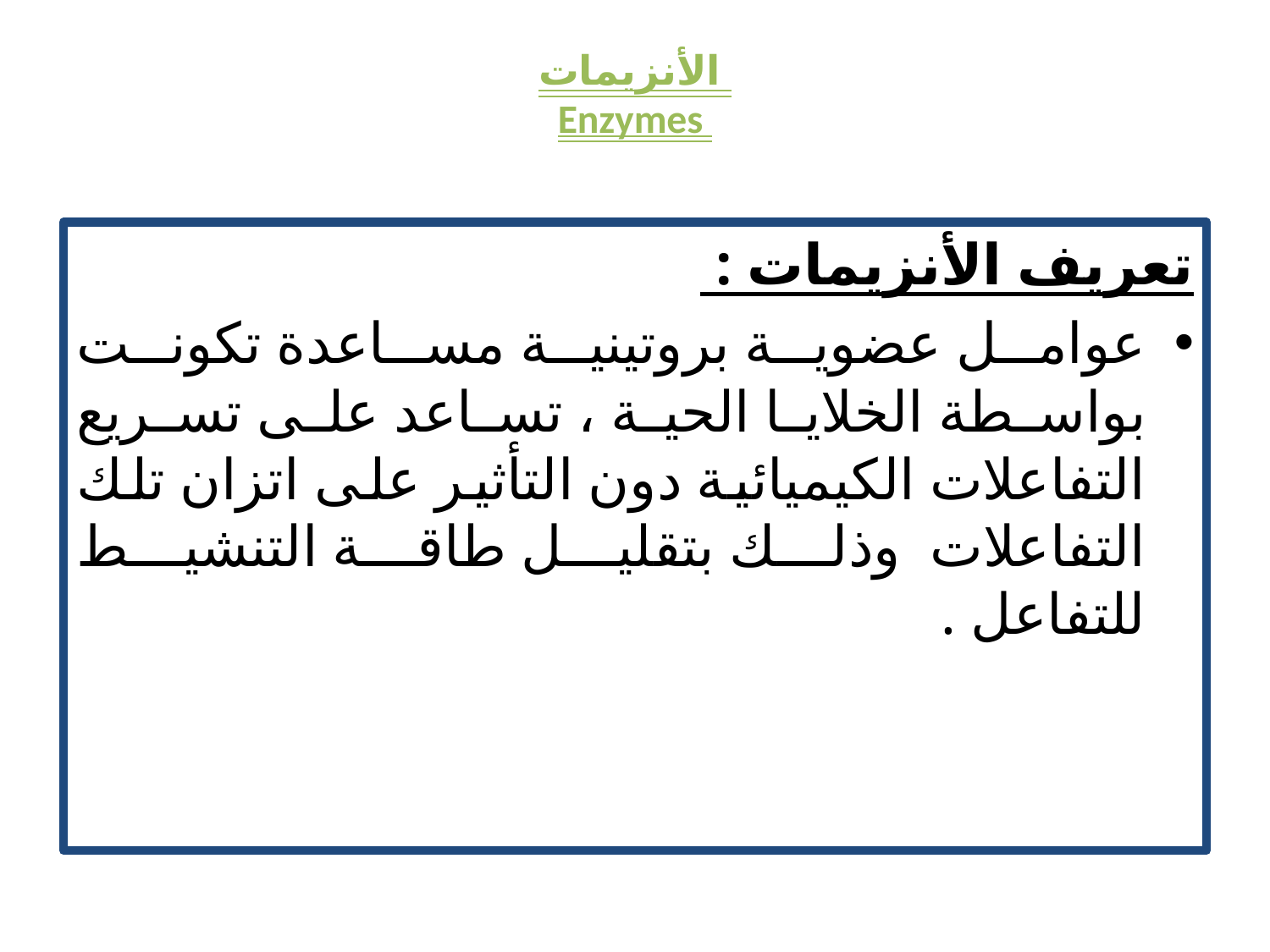

# الأنزيمات Enzymes
تعريف الأنزيمات :
عوامل عضوية بروتينية مساعدة تكونت بواسطة الخلايا الحية ، تساعد على تسريع التفاعلات الكيميائية دون التأثير على اتزان تلك التفاعلات  وذلك بتقليل طاقة التنشيط للتفاعل .